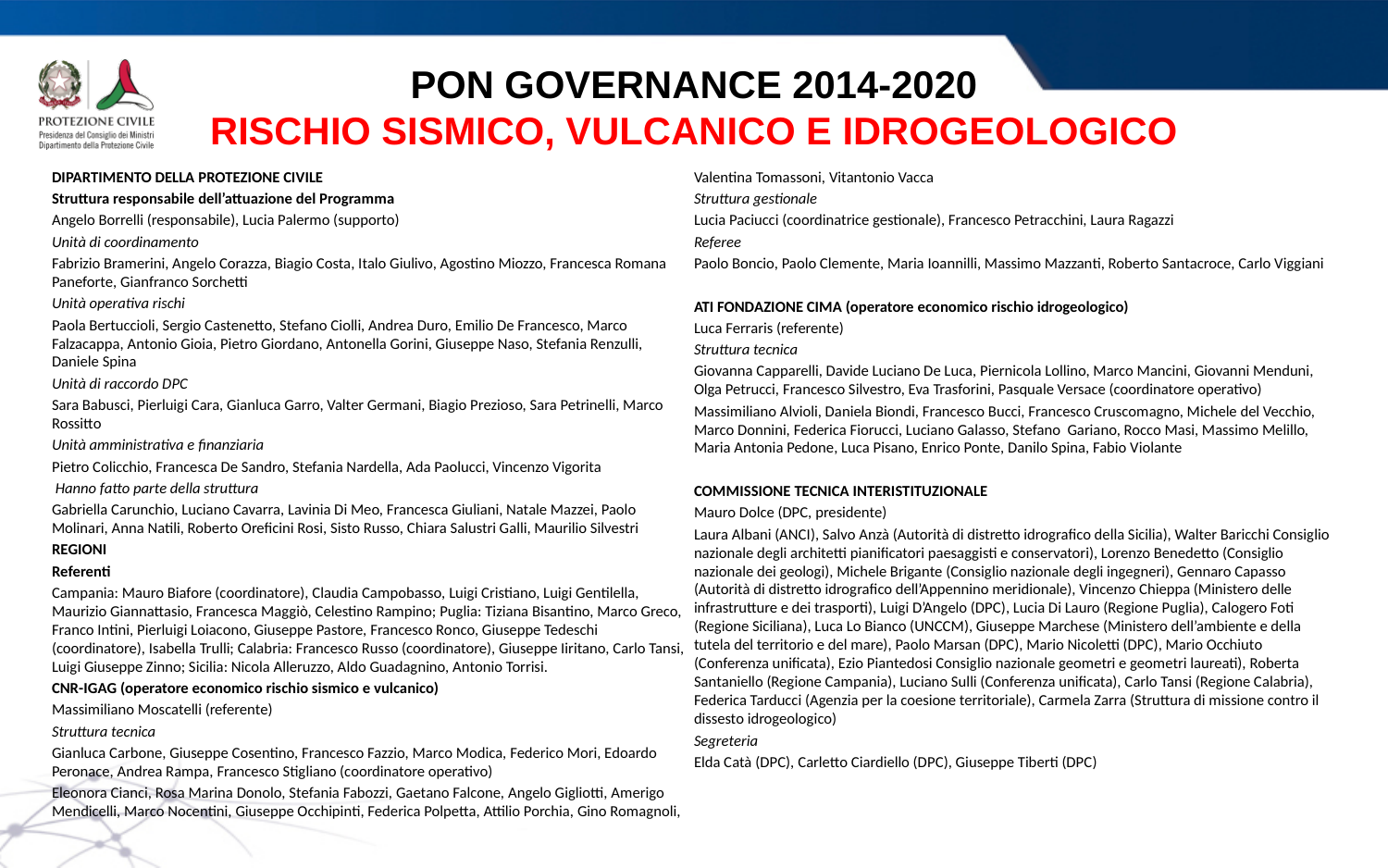

PON GOVERNANCE 2014-2020
RISCHIO SISMICO, VULCANICO E IDROGEOLOGICO
DIPARTIMENTO DELLA PROTEZIONE CIVILE
Struttura responsabile dell’attuazione del Programma
Angelo Borrelli (responsabile), Lucia Palermo (supporto)
Unità di coordinamento
Fabrizio Bramerini, Angelo Corazza, Biagio Costa, Italo Giulivo, Agostino Miozzo, Francesca Romana Paneforte, Gianfranco Sorchetti
Unità operativa rischi
Paola Bertuccioli, Sergio Castenetto, Stefano Ciolli, Andrea Duro, Emilio De Francesco, Marco Falzacappa, Antonio Gioia, Pietro Giordano, Antonella Gorini, Giuseppe Naso, Stefania Renzulli, Daniele Spina
Unità di raccordo DPC
Sara Babusci, Pierluigi Cara, Gianluca Garro, Valter Germani, Biagio Prezioso, Sara Petrinelli, Marco Rossitto
Unità amministrativa e finanziaria
Pietro Colicchio, Francesca De Sandro, Stefania Nardella, Ada Paolucci, Vincenzo Vigorita
 Hanno fatto parte della struttura
Gabriella Carunchio, Luciano Cavarra, Lavinia Di Meo, Francesca Giuliani, Natale Mazzei, Paolo Molinari, Anna Natili, Roberto Oreficini Rosi, Sisto Russo, Chiara Salustri Galli, Maurilio Silvestri
REGIONI
Referenti
Campania: Mauro Biafore (coordinatore), Claudia Campobasso, Luigi Cristiano, Luigi Gentilella, Maurizio Giannattasio, Francesca Maggiò, Celestino Rampino; Puglia: Tiziana Bisantino, Marco Greco, Franco Intini, Pierluigi Loiacono, Giuseppe Pastore, Francesco Ronco, Giuseppe Tedeschi (coordinatore), Isabella Trulli; Calabria: Francesco Russo (coordinatore), Giuseppe Iiritano, Carlo Tansi, Luigi Giuseppe Zinno; Sicilia: Nicola Alleruzzo, Aldo Guadagnino, Antonio Torrisi.
CNR-IGAG (operatore economico rischio sismico e vulcanico)
Massimiliano Moscatelli (referente)
Struttura tecnica
Gianluca Carbone, Giuseppe Cosentino, Francesco Fazzio, Marco Modica, Federico Mori, Edoardo Peronace, Andrea Rampa, Francesco Stigliano (coordinatore operativo)
Eleonora Cianci, Rosa Marina Donolo, Stefania Fabozzi, Gaetano Falcone, Angelo Gigliotti, Amerigo Mendicelli, Marco Nocentini, Giuseppe Occhipinti, Federica Polpetta, Attilio Porchia, Gino Romagnoli, Valentina Tomassoni, Vitantonio Vacca
Struttura gestionale
Lucia Paciucci (coordinatrice gestionale), Francesco Petracchini, Laura Ragazzi
Referee
Paolo Boncio, Paolo Clemente, Maria Ioannilli, Massimo Mazzanti, Roberto Santacroce, Carlo Viggiani

ATI FONDAZIONE CIMA (operatore economico rischio idrogeologico)
Luca Ferraris (referente)
Struttura tecnica
Giovanna Capparelli, Davide Luciano De Luca, Piernicola Lollino, Marco Mancini, Giovanni Menduni, Olga Petrucci, Francesco Silvestro, Eva Trasforini, Pasquale Versace (coordinatore operativo)
Massimiliano Alvioli, Daniela Biondi, Francesco Bucci, Francesco Cruscomagno, Michele del Vecchio, Marco Donnini, Federica Fiorucci, Luciano Galasso, Stefano  Gariano, Rocco Masi, Massimo Melillo, Maria Antonia Pedone, Luca Pisano, Enrico Ponte, Danilo Spina, Fabio Violante

COMMISSIONE TECNICA INTERISTITUZIONALE
Mauro Dolce (DPC, presidente)
Laura Albani (ANCI), Salvo Anzà (Autorità di distretto idrografico della Sicilia), Walter Baricchi Consiglio nazionale degli architetti pianificatori paesaggisti e conservatori), Lorenzo Benedetto (Consiglio nazionale dei geologi), Michele Brigante (Consiglio nazionale degli ingegneri), Gennaro Capasso (Autorità di distretto idrografico dell’Appennino meridionale), Vincenzo Chieppa (Ministero delle infrastrutture e dei trasporti), Luigi D’Angelo (DPC), Lucia Di Lauro (Regione Puglia), Calogero Foti (Regione Siciliana), Luca Lo Bianco (UNCCM), Giuseppe Marchese (Ministero dell’ambiente e della tutela del territorio e del mare), Paolo Marsan (DPC), Mario Nicoletti (DPC), Mario Occhiuto (Conferenza unificata), Ezio Piantedosi Consiglio nazionale geometri e geometri laureati), Roberta Santaniello (Regione Campania), Luciano Sulli (Conferenza unificata), Carlo Tansi (Regione Calabria), Federica Tarducci (Agenzia per la coesione territoriale), Carmela Zarra (Struttura di missione contro il dissesto idrogeologico)
Segreteria
Elda Catà (DPC), Carletto Ciardiello (DPC), Giuseppe Tiberti (DPC)